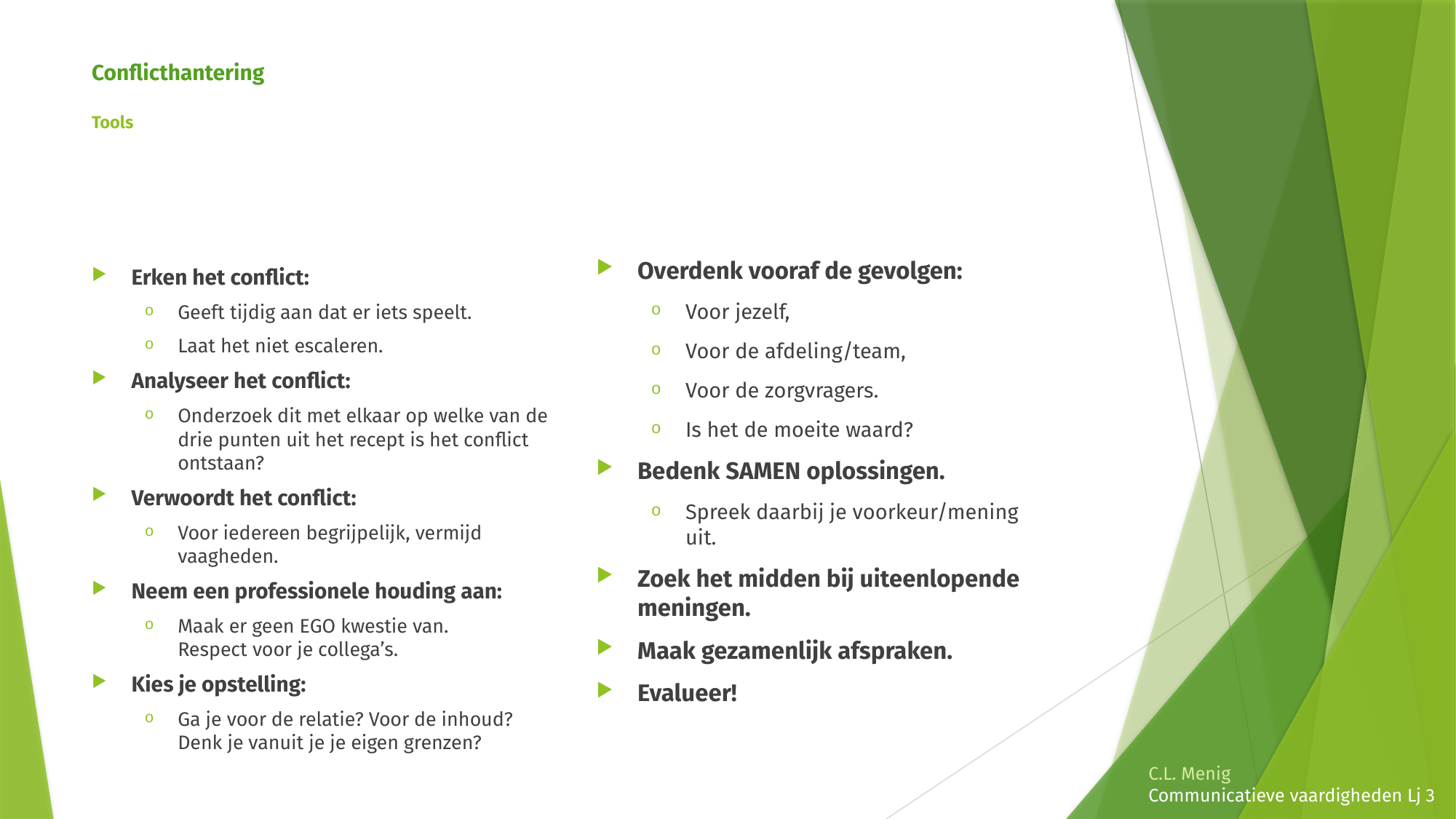

# Conflicthantering Tools
Overdenk vooraf de gevolgen:
Voor jezelf,
Voor de afdeling/team,
Voor de zorgvragers.
Is het de moeite waard?
Bedenk SAMEN oplossingen.
Spreek daarbij je voorkeur/mening uit.
Zoek het midden bij uiteenlopende meningen.
Maak gezamenlijk afspraken.
Evalueer!

Erken het conflict:
Geeft tijdig aan dat er iets speelt.
Laat het niet escaleren.
Analyseer het conflict:
Onderzoek dit met elkaar op welke van de drie punten uit het recept is het conflict ontstaan?
Verwoordt het conflict:
Voor iedereen begrijpelijk, vermijd vaagheden.
Neem een professionele houding aan:
Maak er geen EGO kwestie van.
Respect voor je collega’s.
Kies je opstelling:
Ga je voor de relatie? Voor de inhoud?
Denk je vanuit je je eigen grenzen?

C.L. Menig
Communicatieve vaardigheden Lj 3